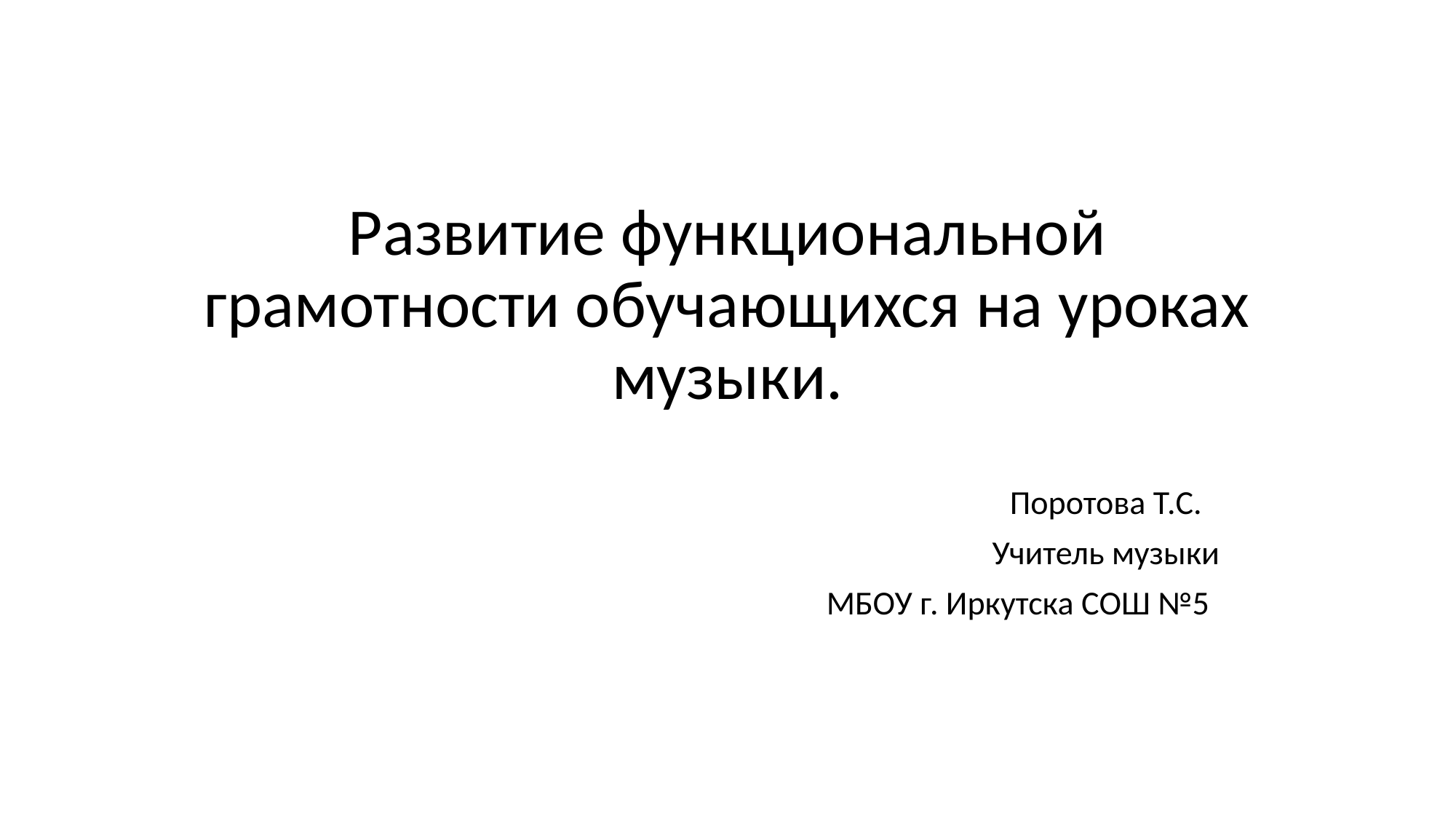

# Развитие функциональной грамотности обучающихся на уроках музыки.

                                                                                                   Поротова Т.С.
                                                                                                   Учитель музыки
                                                                            МБОУ г. Иркутска СОШ №5